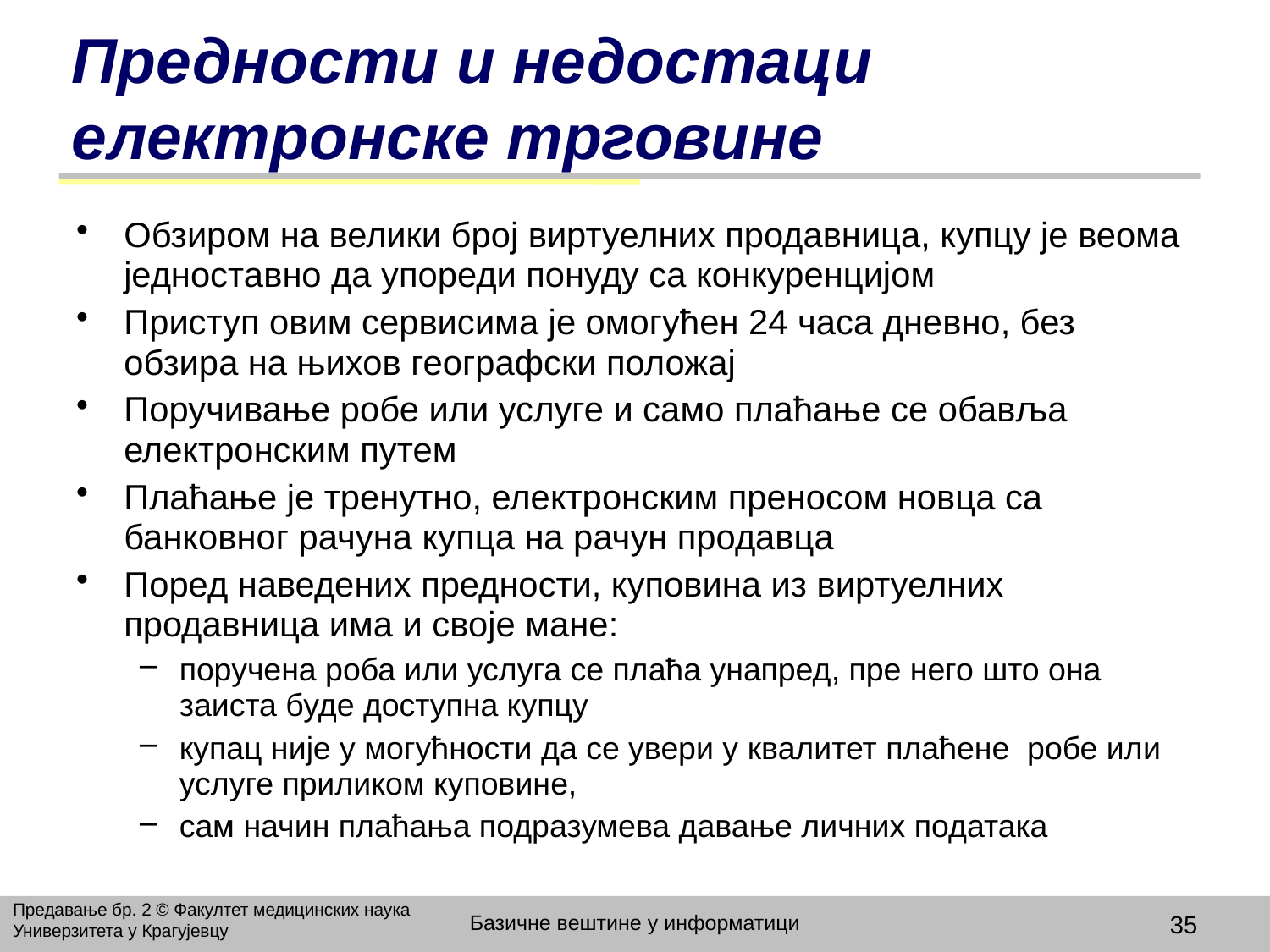

# Предности и недостаци електронске трговине
Обзиром на велики број виртуелних продавница, купцу је веома једноставно да упореди понуду са конкуренцијом
Приступ овим сервисима је омогућен 24 часа дневно, без обзира на њихов географски положај
Поручивање робе или услуге и само плаћање се обавља електронским путем
Плаћање је тренутно, електронским преносом новца са банковног рачуна купца на рачун продавца
Поред наведених предности, куповина из виртуелних продавница има и своје мане:
поручена роба или услуга се плаћа унапред, пре него што она заиста буде доступна купцу
купац није у могућности да се увери у квалитет плаћене  робе или услуге приликом куповине,
сам начин плаћања подразумева давање личних података
Предавање бр. 2 © Факултет медицинских наука Универзитета у Крагујевцу
Базичне вештине у информатици
35